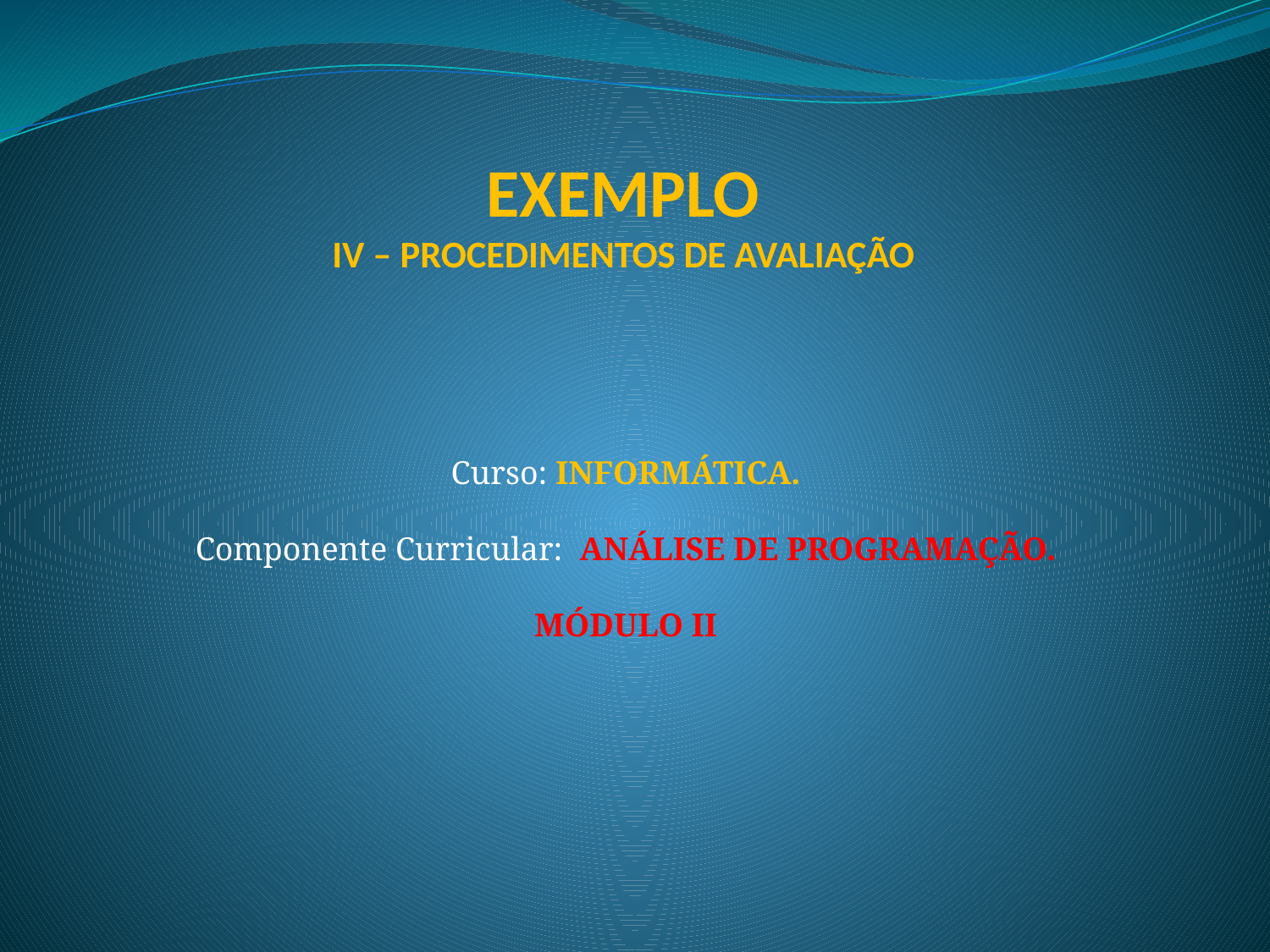

# EXEMPLO IV – PROCEDIMENTOS DE AVALIAÇÃO
Curso: INFORMÁTICA.

Componente Curricular:  ANÁLISE DE PROGRAMAÇÃO.

MÓDULO II